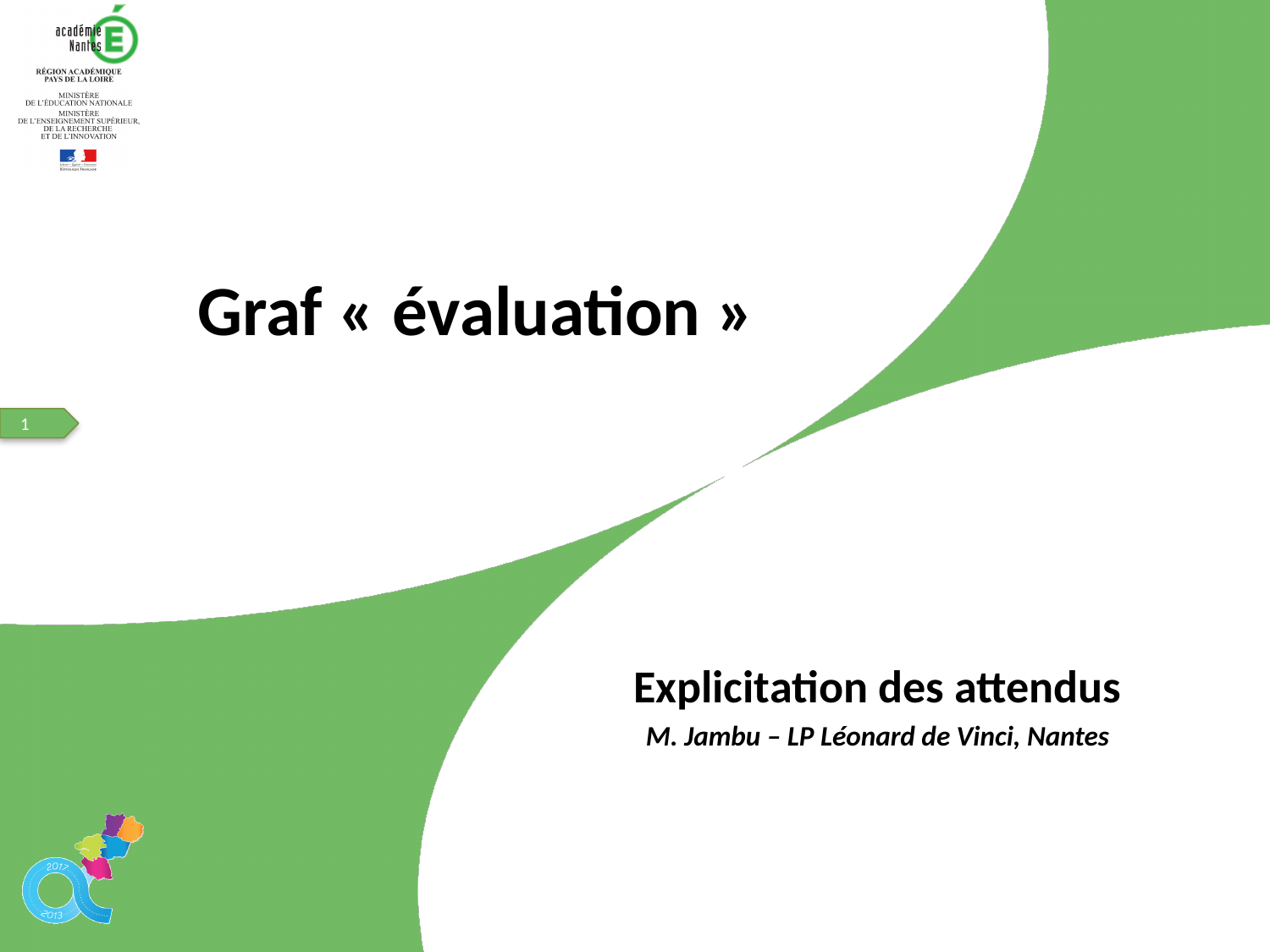

# Graf « évaluation »
Explicitation des attendus
M. Jambu – LP Léonard de Vinci, Nantes